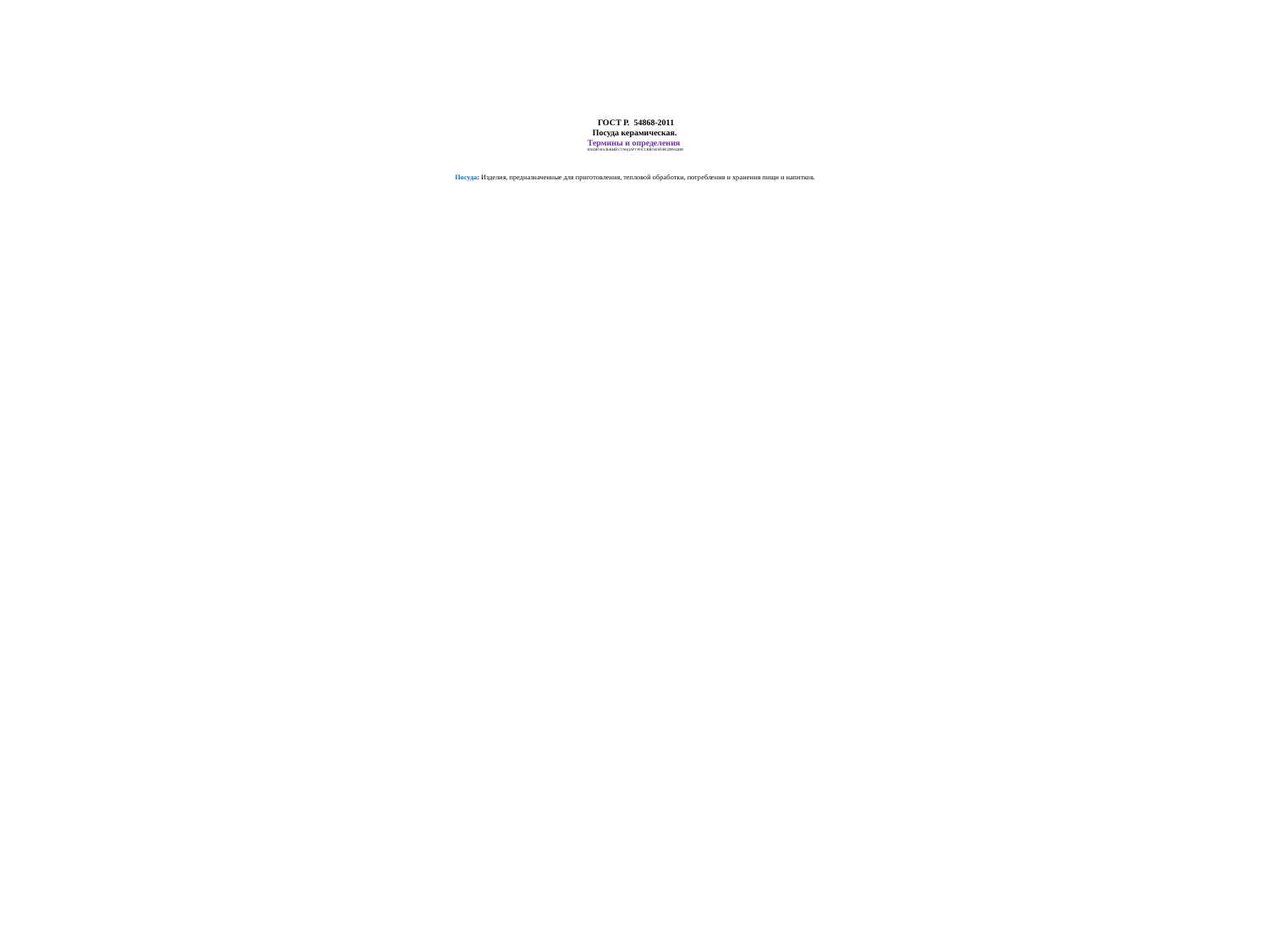

# ГОСТ Р.  54868-2011 Посуда керамическая. Термины и определения           НАЦИОНАЛЬНЫЙ СТАНДАРТ РОССИЙСКОЙ ФЕДЕРАЦИИ Посуда: Изделия, предназначенные для приготовления, тепловой обработки, потребления и хранения пищи и напитков.